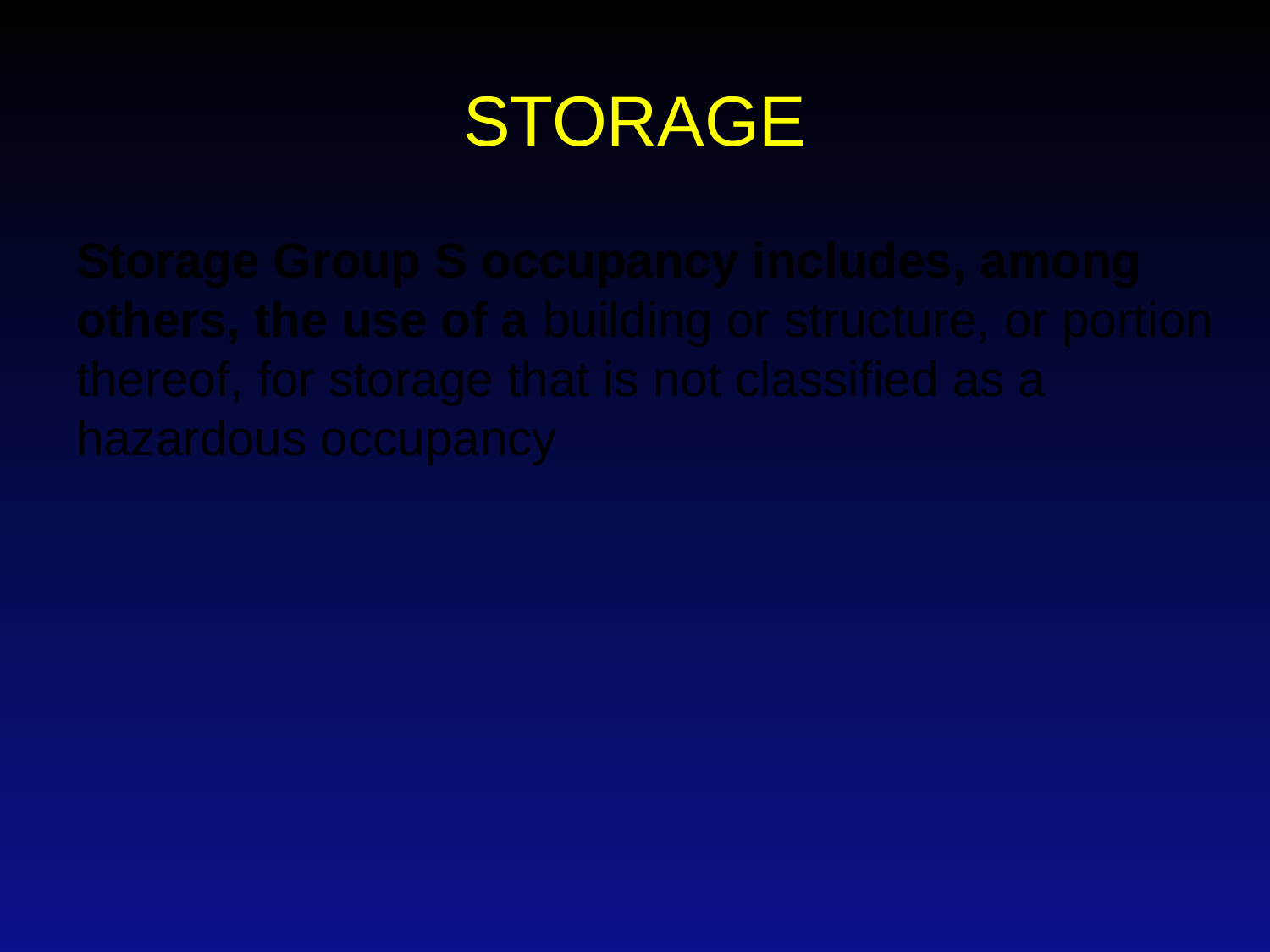

# STORAGE
Storage Group S occupancy includes, among others, the use of a building or structure, or portion thereof, for storage that is not classified as a hazardous occupancy